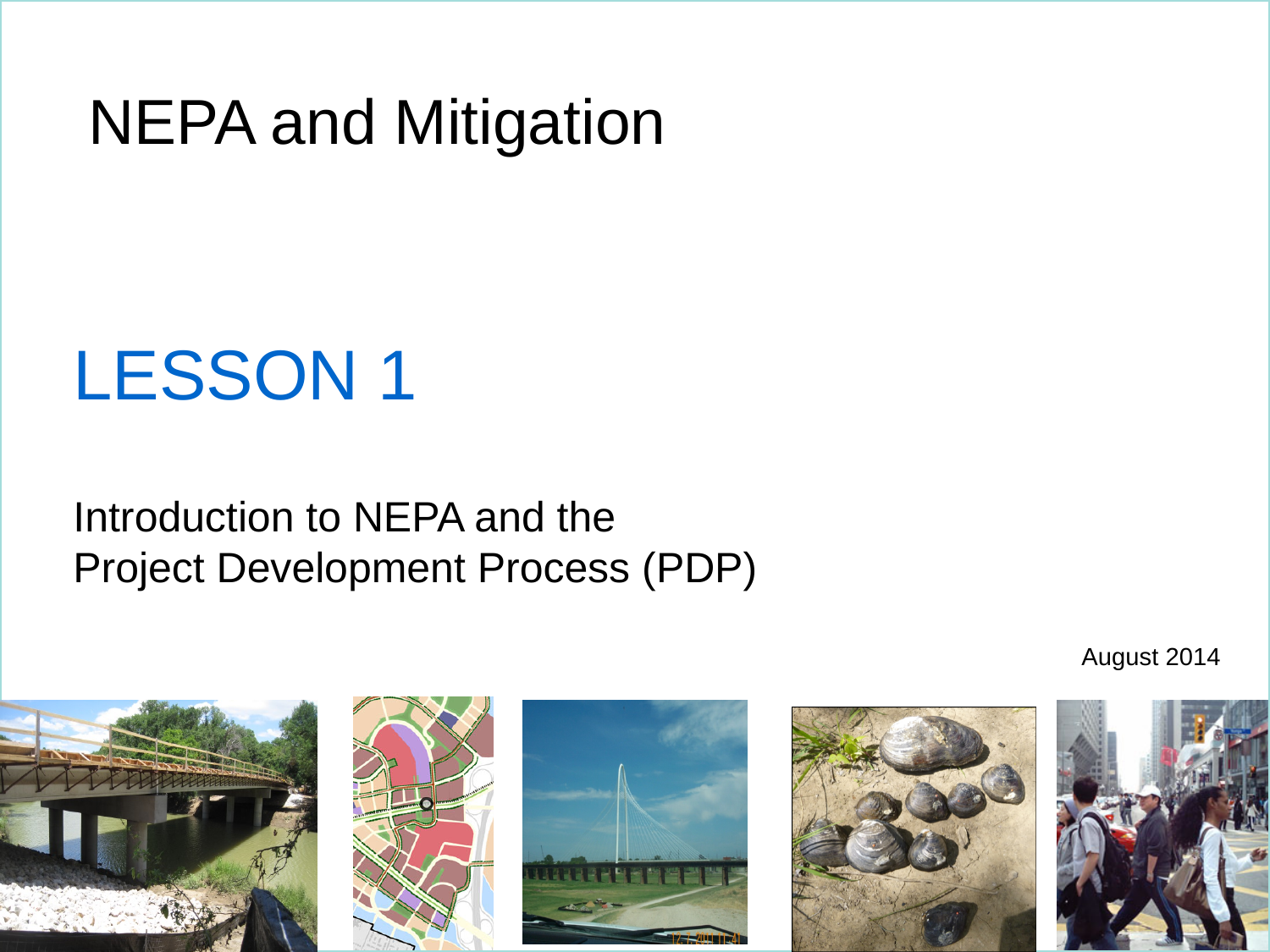

NEPA and Mitigation

# LESSON 1 Introduction to NEPA and the Project Development Process (PDP)
August 2014